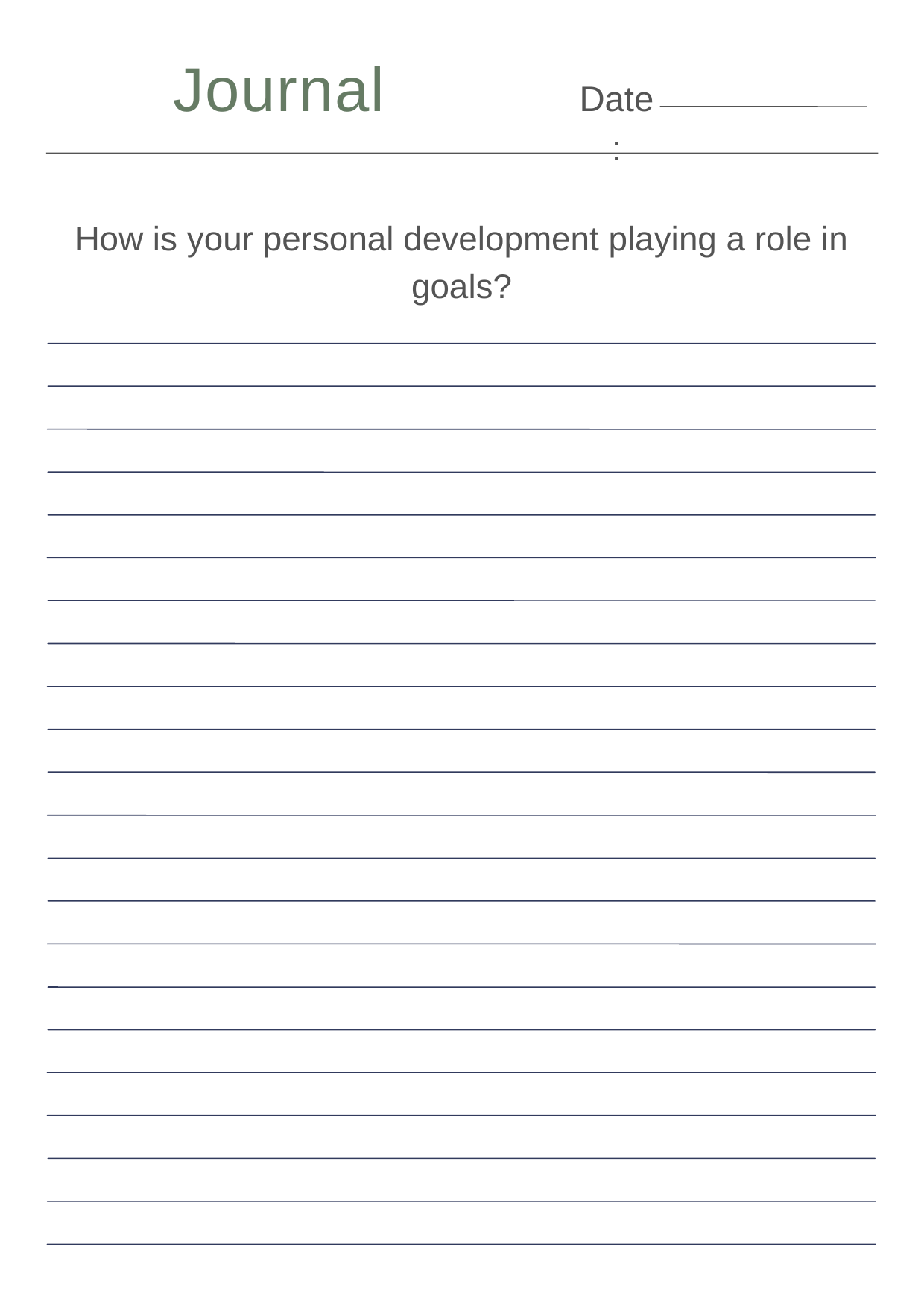

Journal
Date:

How is your personal development playing a role in goals?